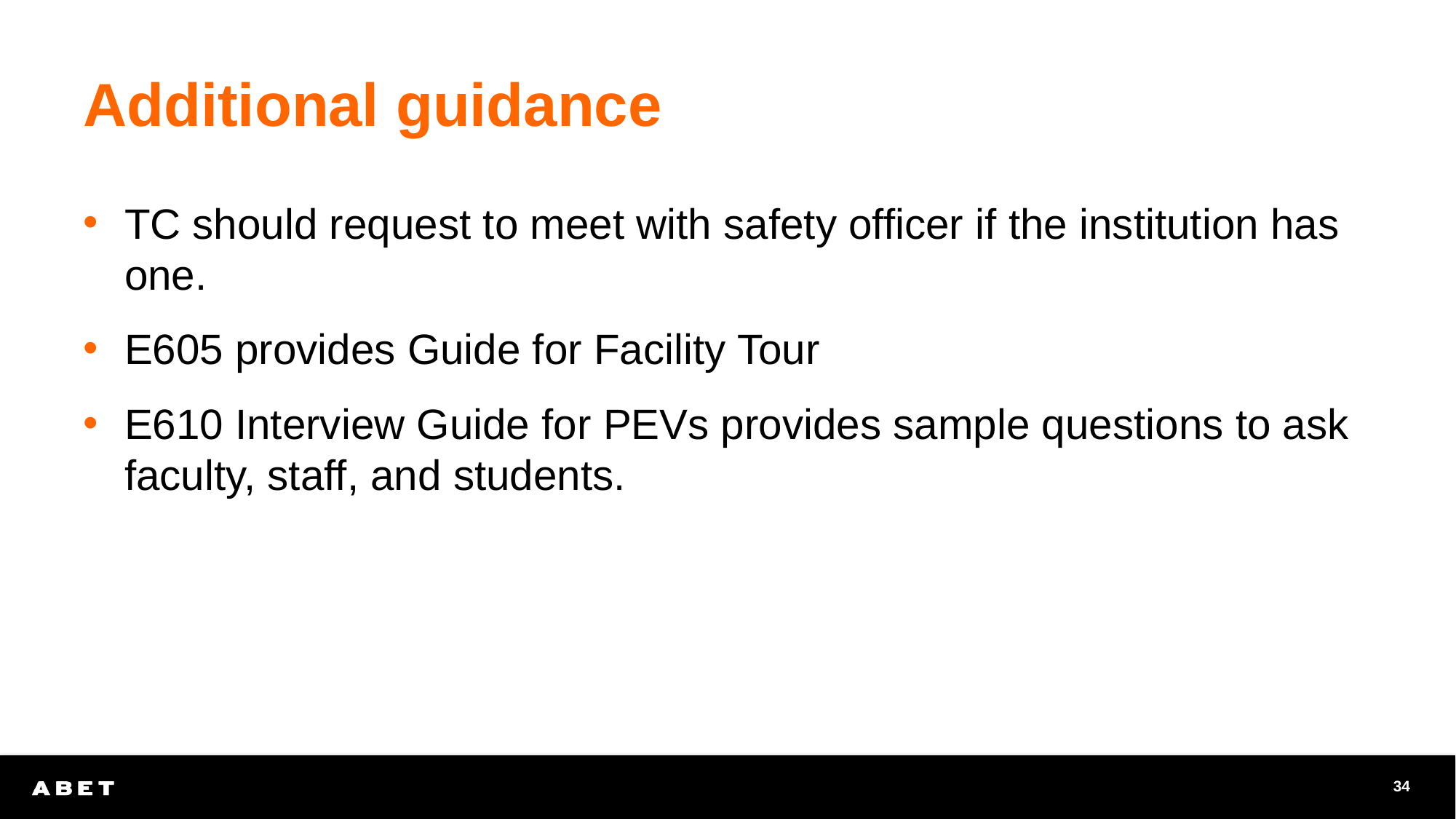

# Additional guidance
TC should request to meet with safety officer if the institution has one.
E605 provides Guide for Facility Tour
E610 Interview Guide for PEVs provides sample questions to ask faculty, staff, and students.